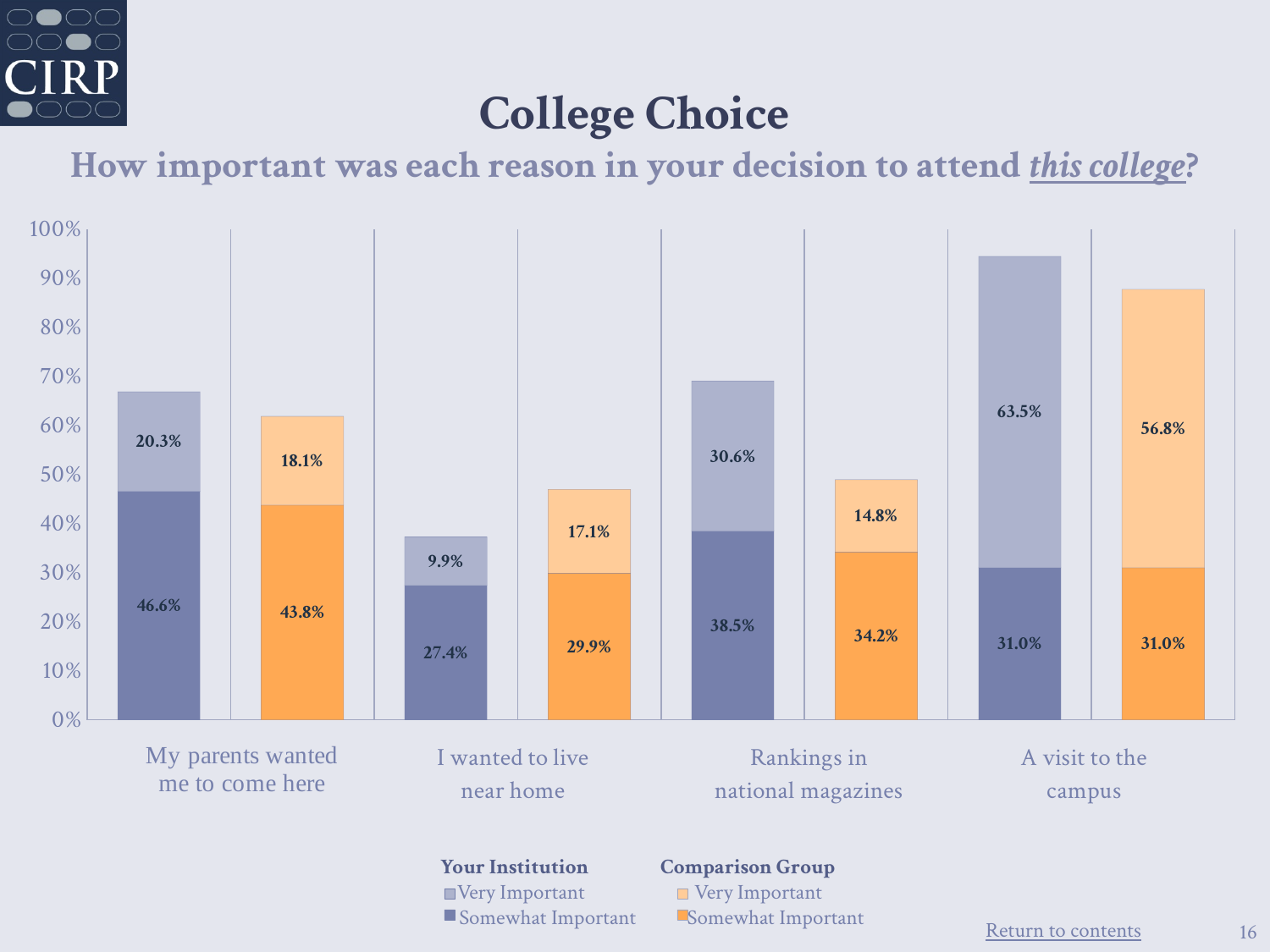

# College Choice How important was each reason in your decision to attend this college?

### Chart

| Category | Somewhat Important | Very Important |
|---|---|---|
| Your Institution | 0.466 | 0.203 |
| Comparison Group | 0.438 | 0.181 |
| Your Institution | 0.274 | 0.099 |
| Comparison Group | 0.299 | 0.171 |
| Your Institution | 0.385 | 0.306 |
| Comparison Group | 0.342 | 0.148 |
| Your Institution | 0.31 | 0.635 |
| Comparison Group | 0.31 | 0.568 |
 Your Institution                 Comparison Group
     Very Important       	 Very Important
     Somewhat Important           Somewhat Important
16